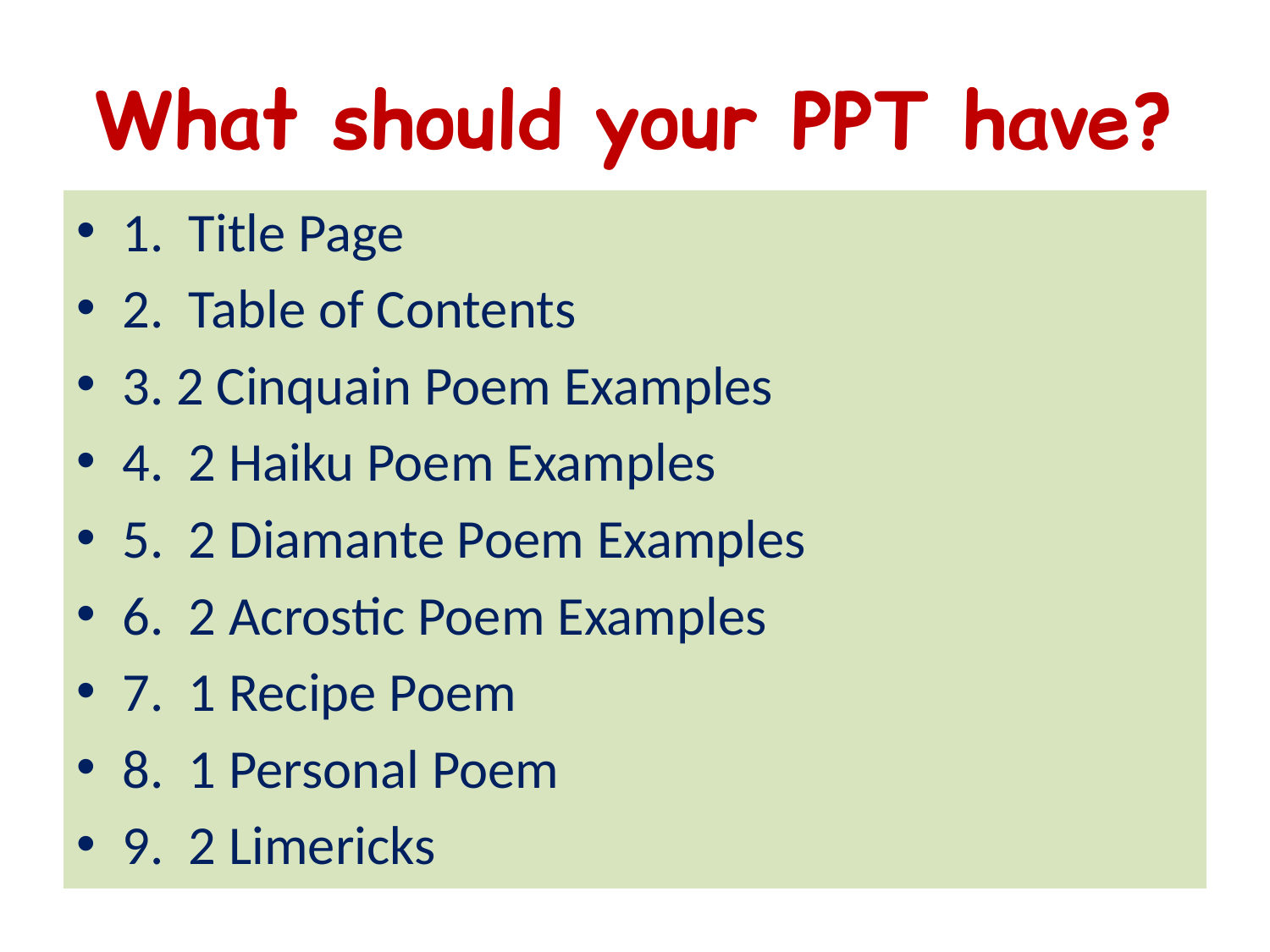

# What should your PPT have?
1.  Title Page
2.  Table of Contents
3. 2 Cinquain Poem Examples
4.  2 Haiku Poem Examples
5.  2 Diamante Poem Examples
6.  2 Acrostic Poem Examples
7.  1 Recipe Poem
8.  1 Personal Poem
9.  2 Limericks